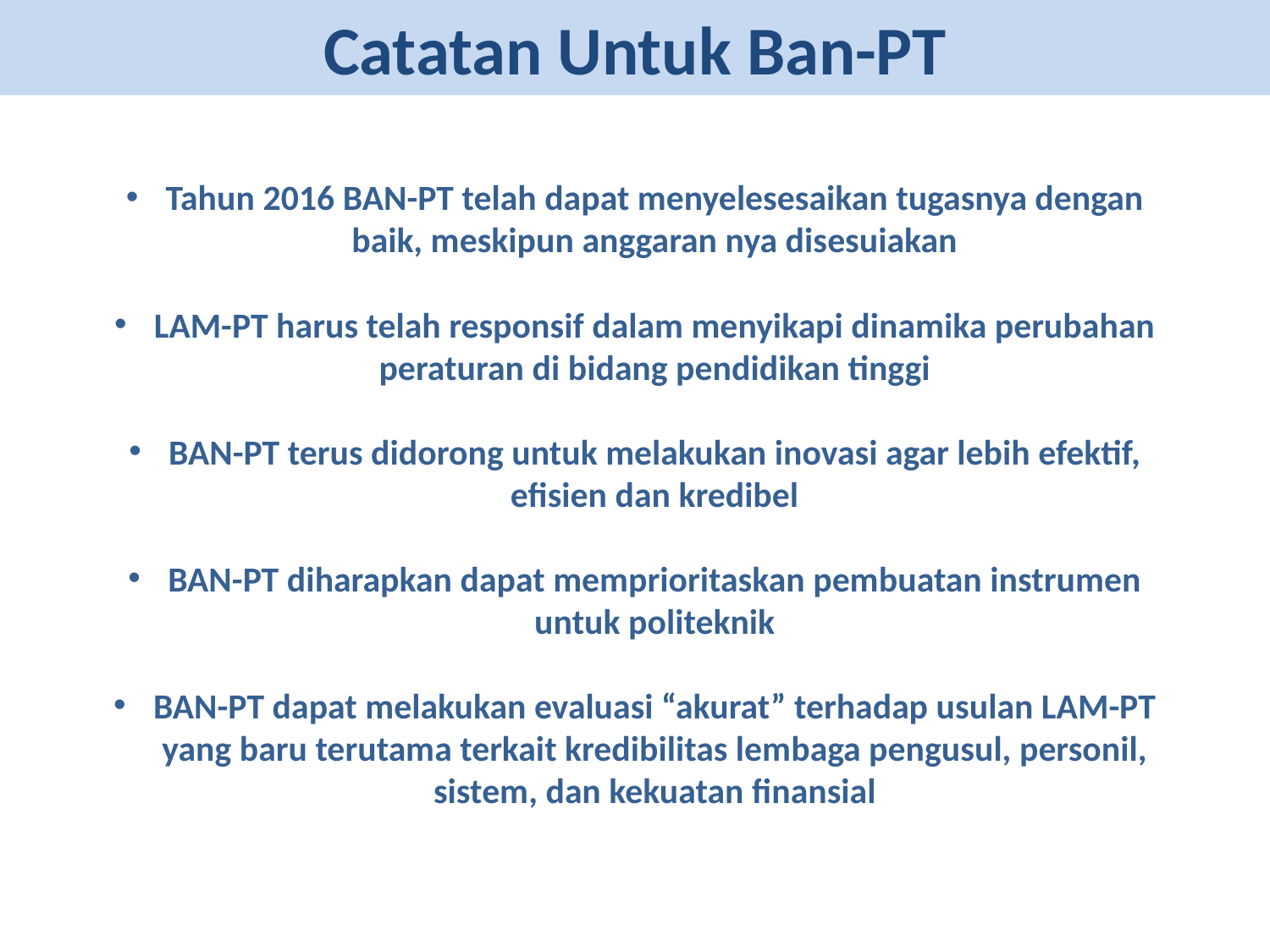

Catatan Untuk Ban-PT
Tahun 2016 BAN-PT telah dapat menyelesesaikan tugasnya dengan baik, meskipun anggaran nya disesuiakan

LAM-PT harus telah responsif dalam menyikapi dinamika perubahan peraturan di bidang pendidikan tinggi

BAN-PT terus didorong untuk melakukan inovasi agar lebih efektif, efisien dan kredibel

BAN-PT diharapkan dapat memprioritaskan pembuatan instrumen untuk politeknik

BAN-PT dapat melakukan evaluasi “akurat” terhadap usulan LAM-PT yang baru terutama terkait kredibilitas lembaga pengusul, personil, sistem, dan kekuatan finansial